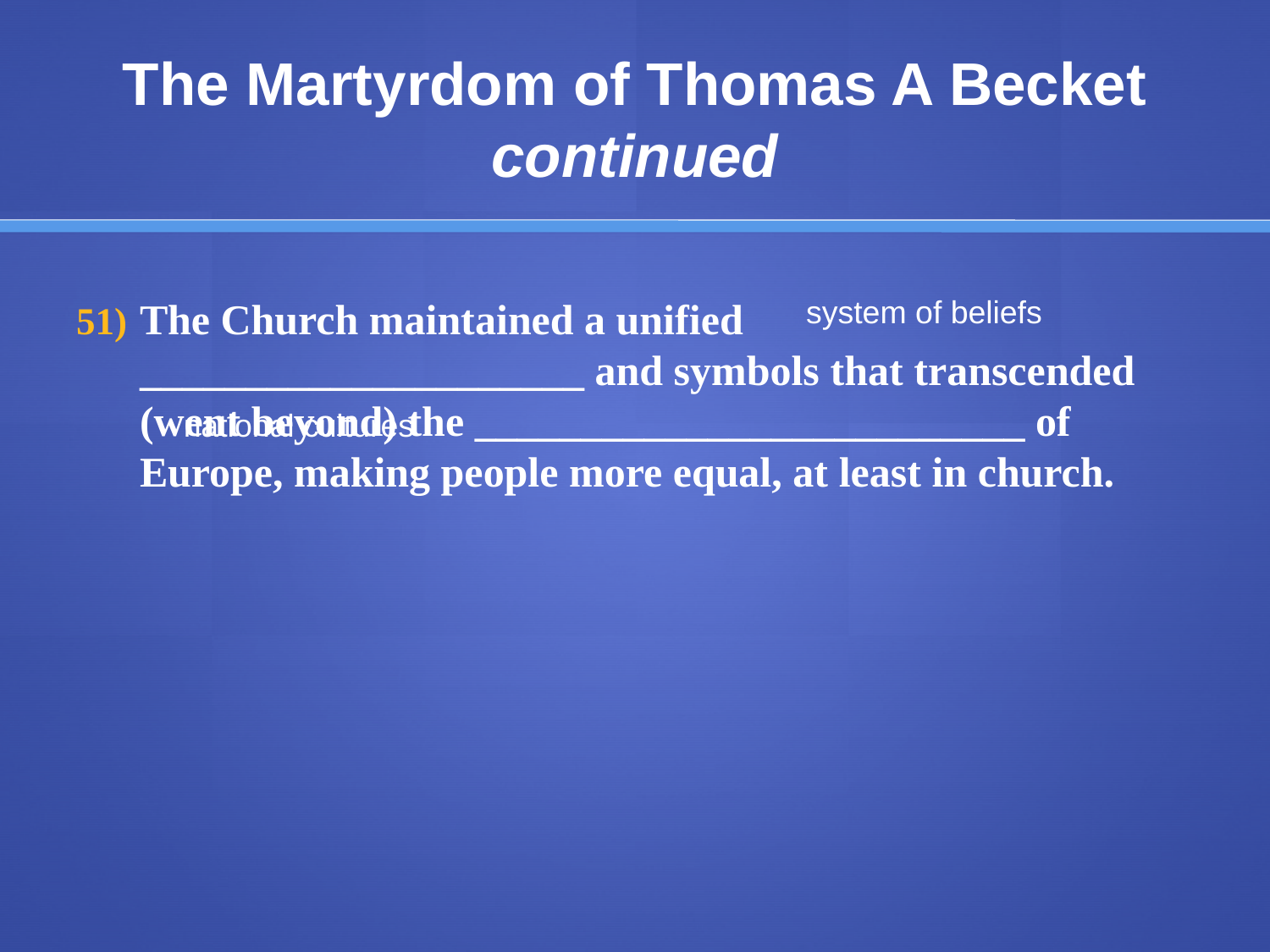

# The Martyrdom of Thomas A Becket continued
The Church maintained a unified _____________________ and symbols that transcended (went beyond) the __________________________ of Europe, making people more equal, at least in church.

system of beliefs
national cultures